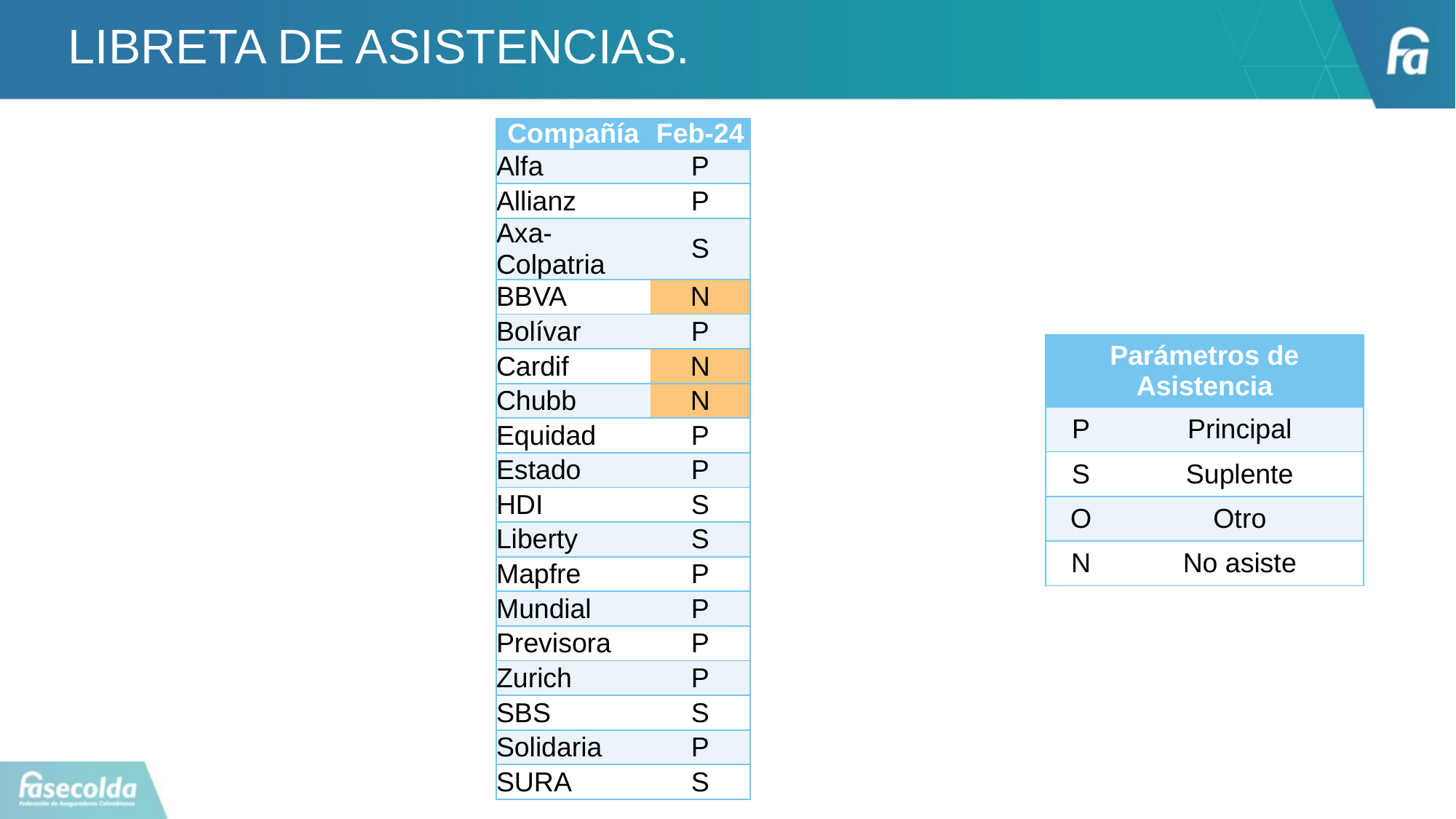

# LIBRETA DE ASISTENCIAS.
| Compañía | Feb-24 |
| --- | --- |
| Alfa | P |
| Allianz | P |
| Axa-Colpatria | S |
| BBVA | N |
| Bolívar | P |
| Cardif | N |
| Chubb | N |
| Equidad | P |
| Estado | P |
| HDI | S |
| Liberty | S |
| Mapfre | P |
| Mundial | P |
| Previsora | P |
| Zurich | P |
| SBS | S |
| Solidaria | P |
| SURA | S |
| Parámetros de Asistencia​ |  |
| --- | --- |
| P​ | Principal​ |
| S​ | Suplente​ |
| O​ | Otro​ |
| N​ | No asiste​ |